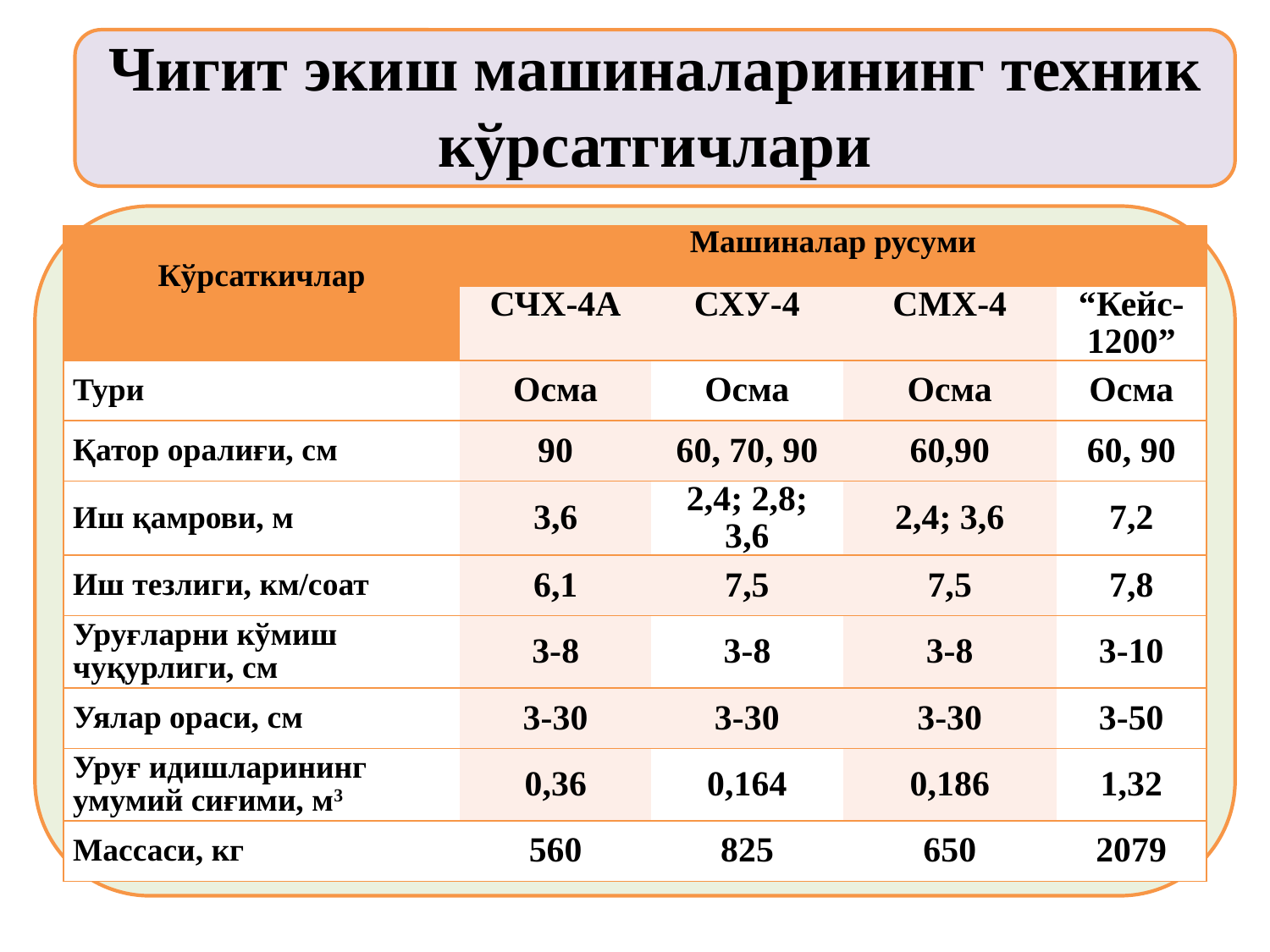

Чигит экиш машиналарининг техник кўрсатгичлари

| Кўрсаткичлар | Машиналар русуми |  |  |  |
| --- | --- | --- | --- | --- |
|  | СЧХ-4А | СХУ-4 | СМХ-4 | “Кейс-1200” |
| Тури | Осма | Осма | Осма | Осма |
| Қатор оралиғи, см | 90 | 60, 70, 90 | 60,90 | 60, 90 |
| Иш қамрови, м | 3,6 | 2,4; 2,8; 3,6 | 2,4; 3,6 | 7,2 |
| Иш тезлиги, км/соат | 6,1 | 7,5 | 7,5 | 7,8 |
| Уруғларни кўмиш чуқурлиги, см | 3-8 | 3-8 | 3-8 | 3-10 |
| Уялар ораси, см | 3-30 | 3-30 | 3-30 | 3-50 |
| Уруғ идишларининг умумий сиғими, м3 | 0,36 | 0,164 | 0,186 | 1,32 |
| Массаси, кг | 560 | 825 | 650 | 2079 |